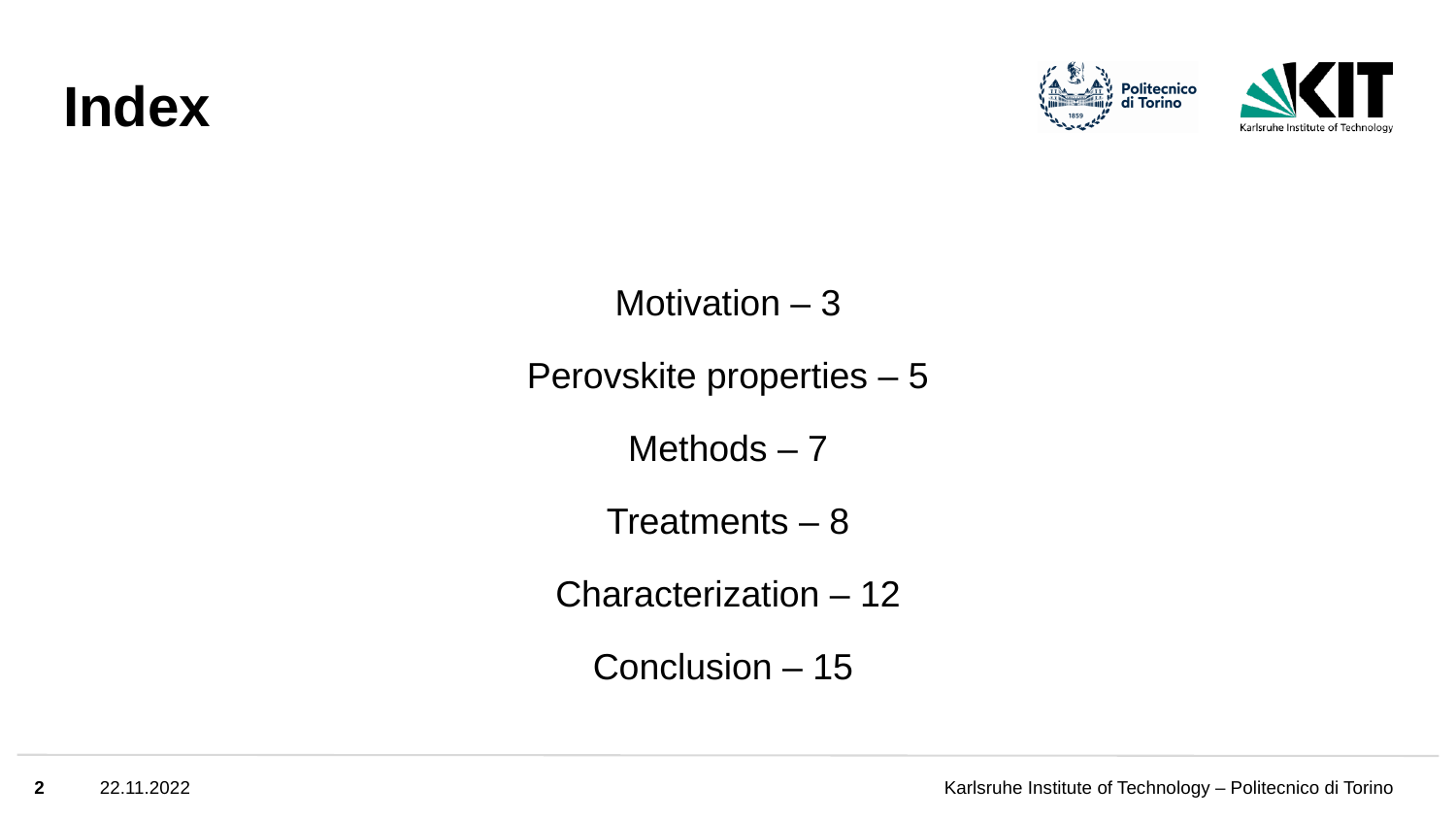

# Index
Motivation – 3
Perovskite properties – 5
Methods – 7
Treatments – 8
Characterization – 12
Conclusion – 15

2
22.11.2022